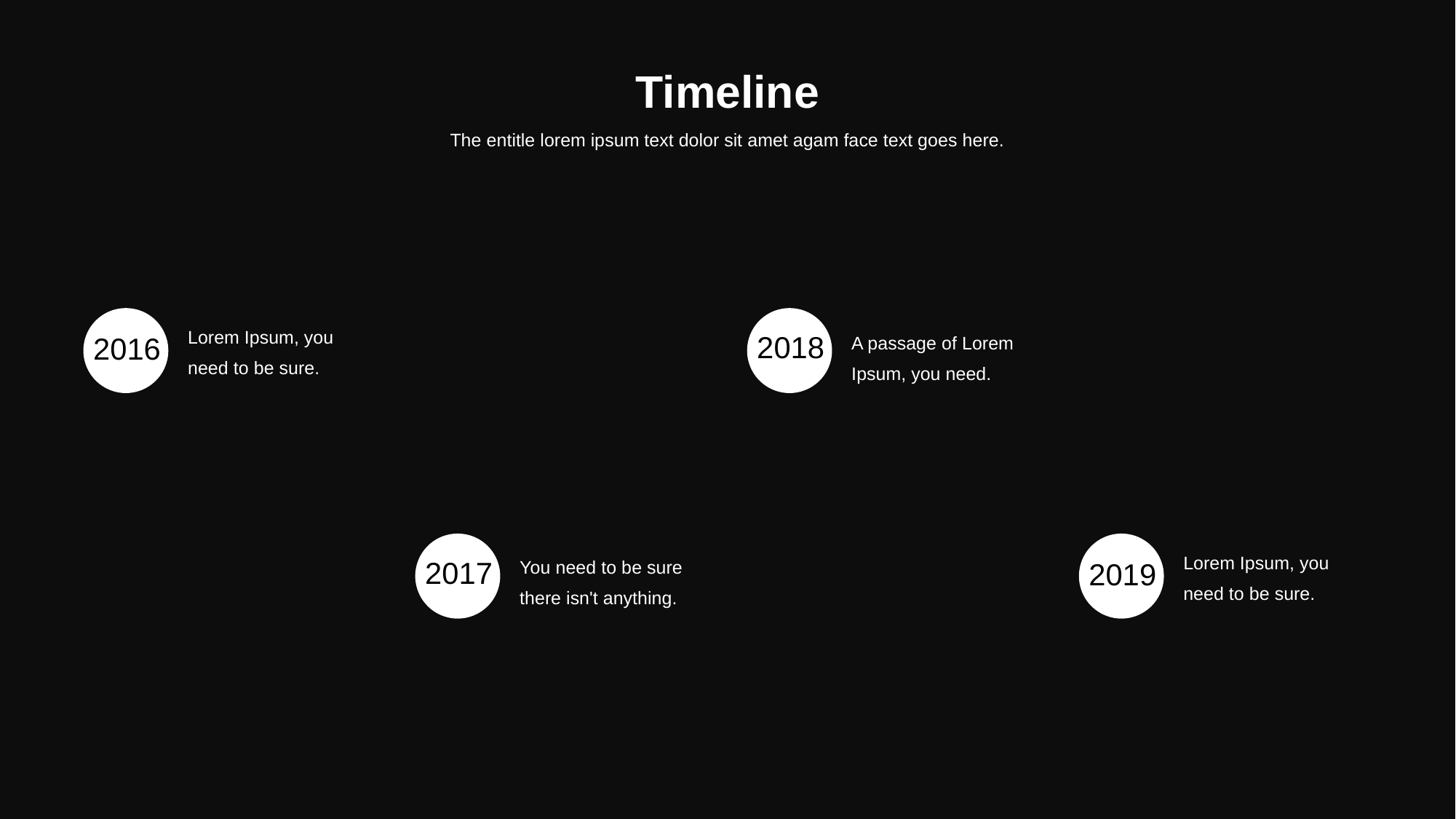

# Timeline
The entitle lorem ipsum text dolor sit amet agam face text goes here.

Lorem Ipsum, you need to be sure.
2016

A passage of Lorem Ipsum, you need.
2018

You need to be sure there isn't anything.
2017

Lorem Ipsum, you need to be sure.
2019